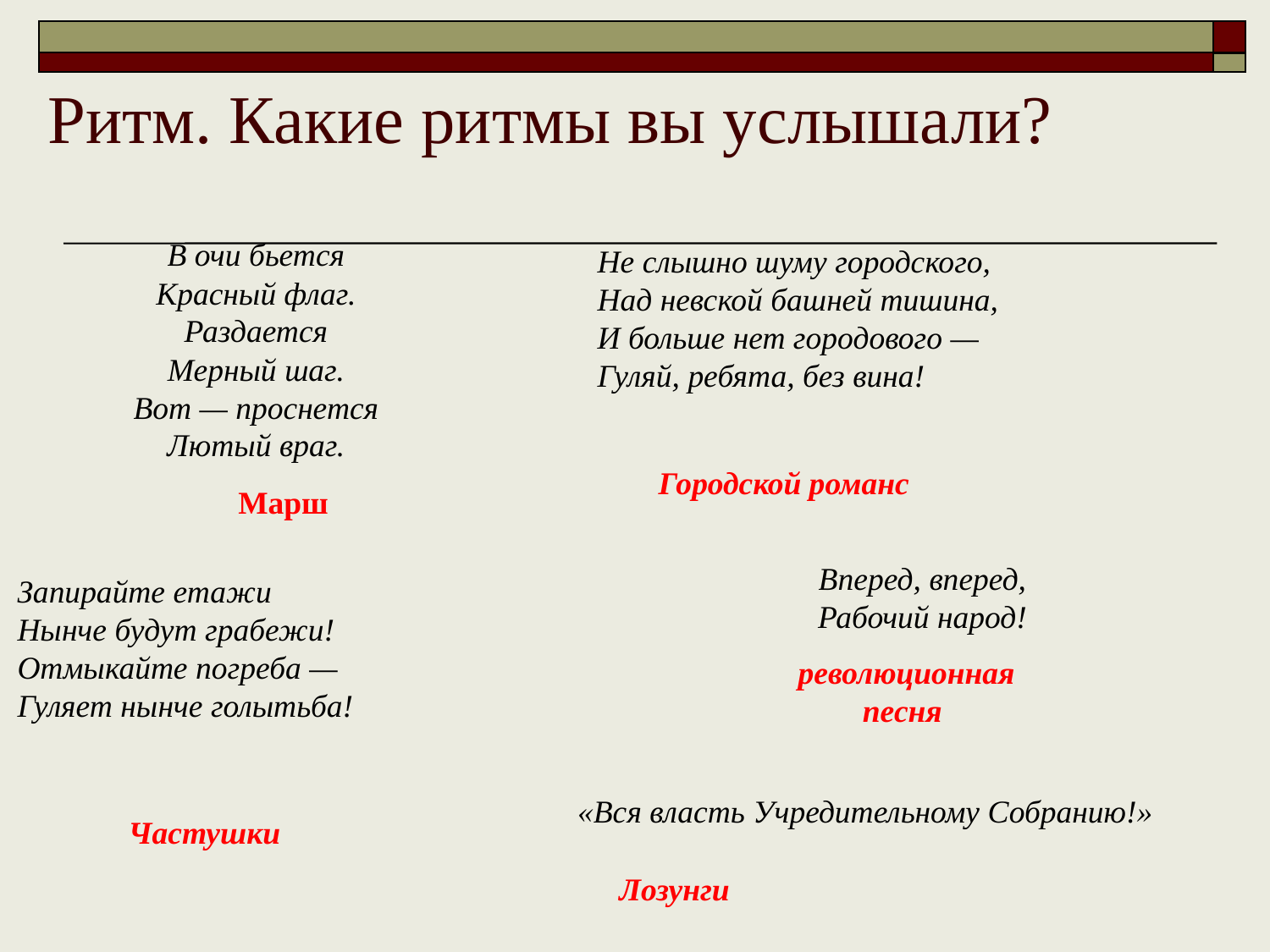

# Ритм. Какие ритмы вы услышали?
В очи бьется
Красный флаг.
Раздается
Мерный шаг.
Вот — проснется
Лютый враг.

Не слышно шуму городского,
Над невской башней тишина,
И больше нет городового —
Гуляй, ребята, без вина!

Городской романс
Марш
Вперед, вперед,
Рабочий народ!

Запирайте етажи
Нынче будут грабежи!
Отмыкайте погреба —
Гуляет нынче голытьба!

 революционная песня
«Вся власть Учредительному Собранию!»

Частушки
Лозунги